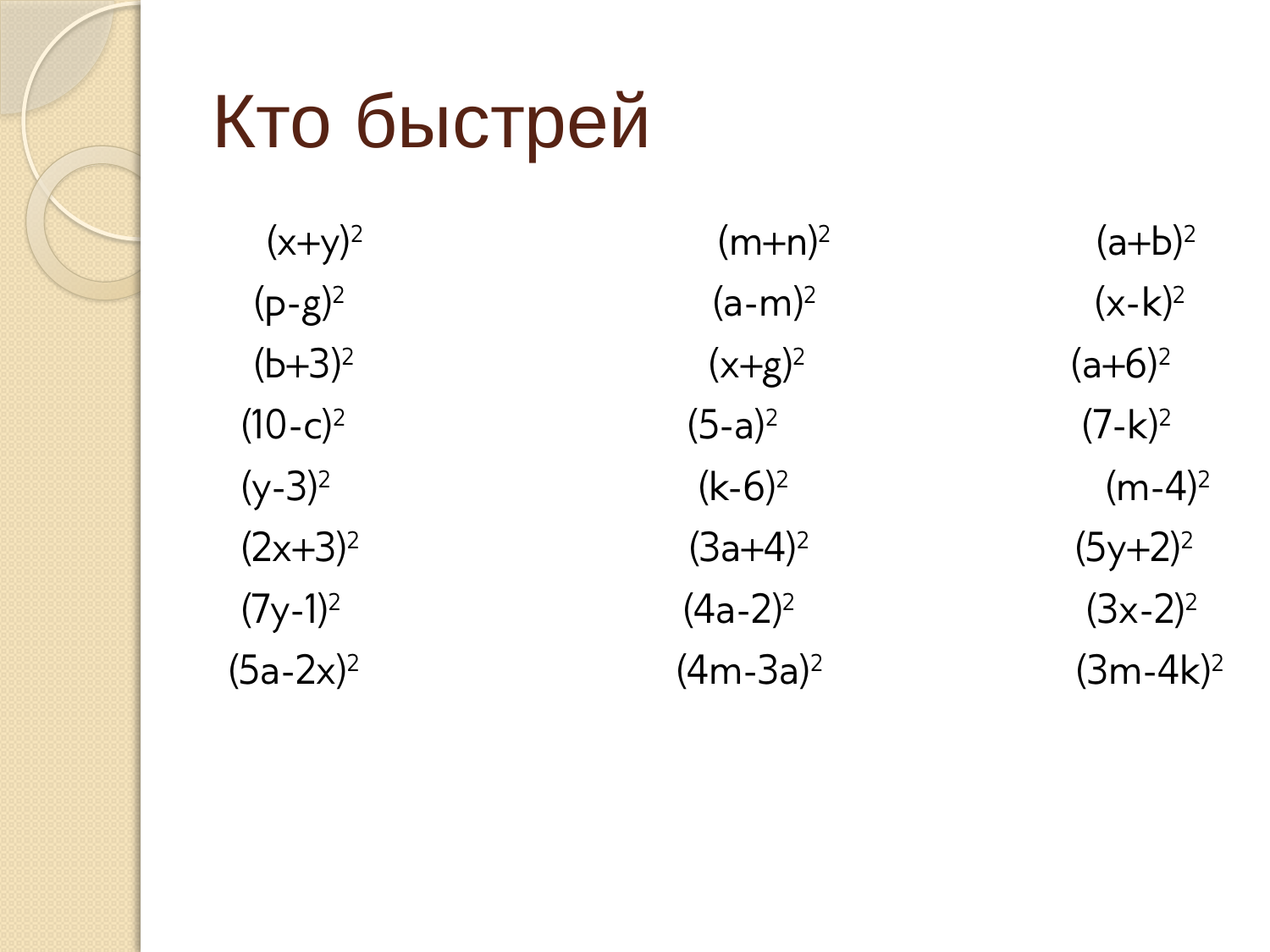

# Кто быстрей
              (x+y)2                            (m+n)2                     (a+b)2
             (p-g)2                             (a-m)2                      (x-k)2
             (b+3)2                            (x+g)2                                    (a+6)2
            (10-c)2                           (5-a)2                        (7-k)2
            (y-3)2                             (k-6)2                         (m-4)2
            (2x+3)2                          (3a+4)2                     (5y+2)2
            (7y-1)2                           (4a-2)2                       (3x-2)2
           (5a-2x)2                         (4m-3a)2                    (3m-4k)2